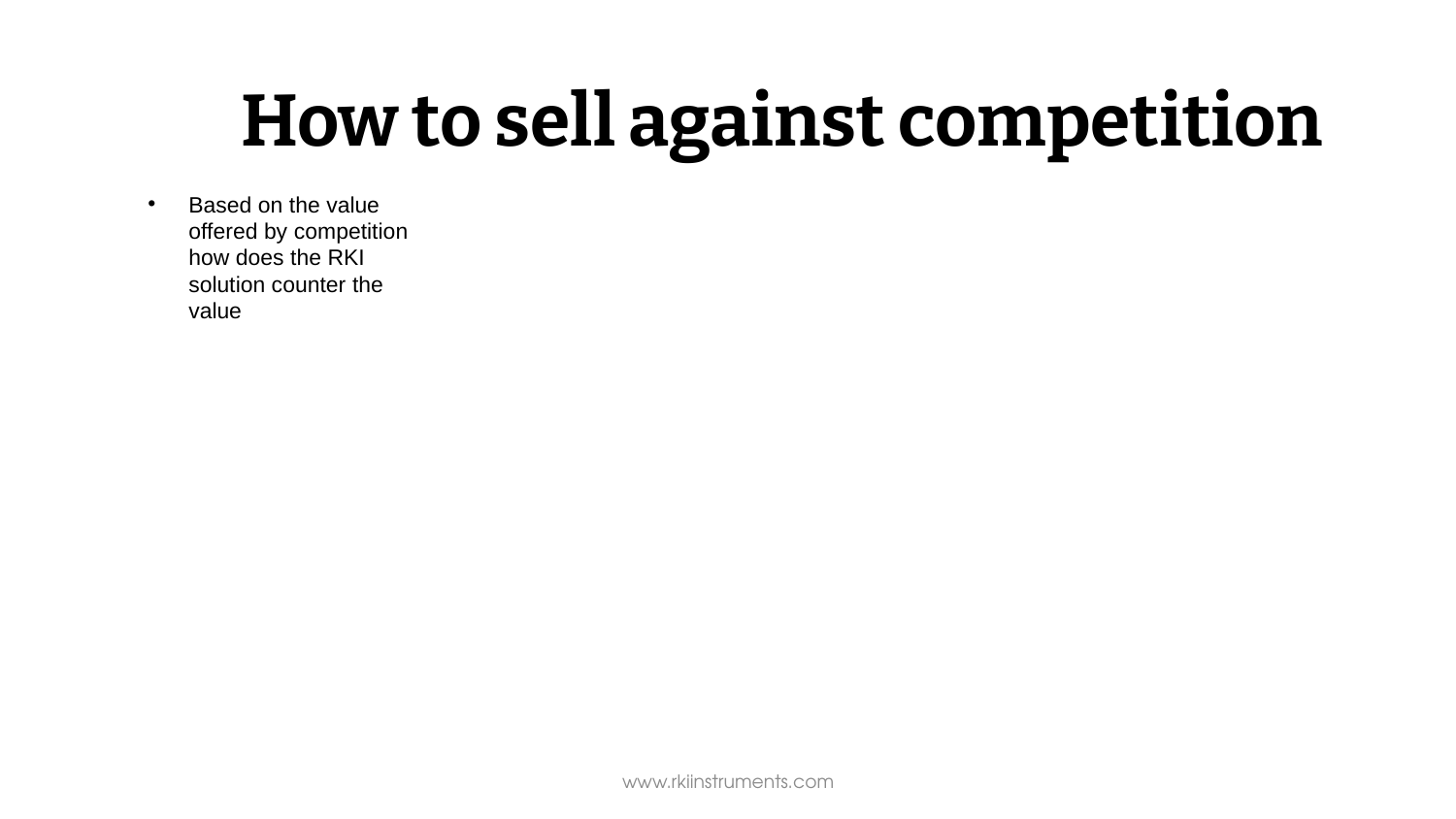

# How to sell against competition
Based on the value offered by competition how does the RKI solution counter the value

www.rkiinstruments.com